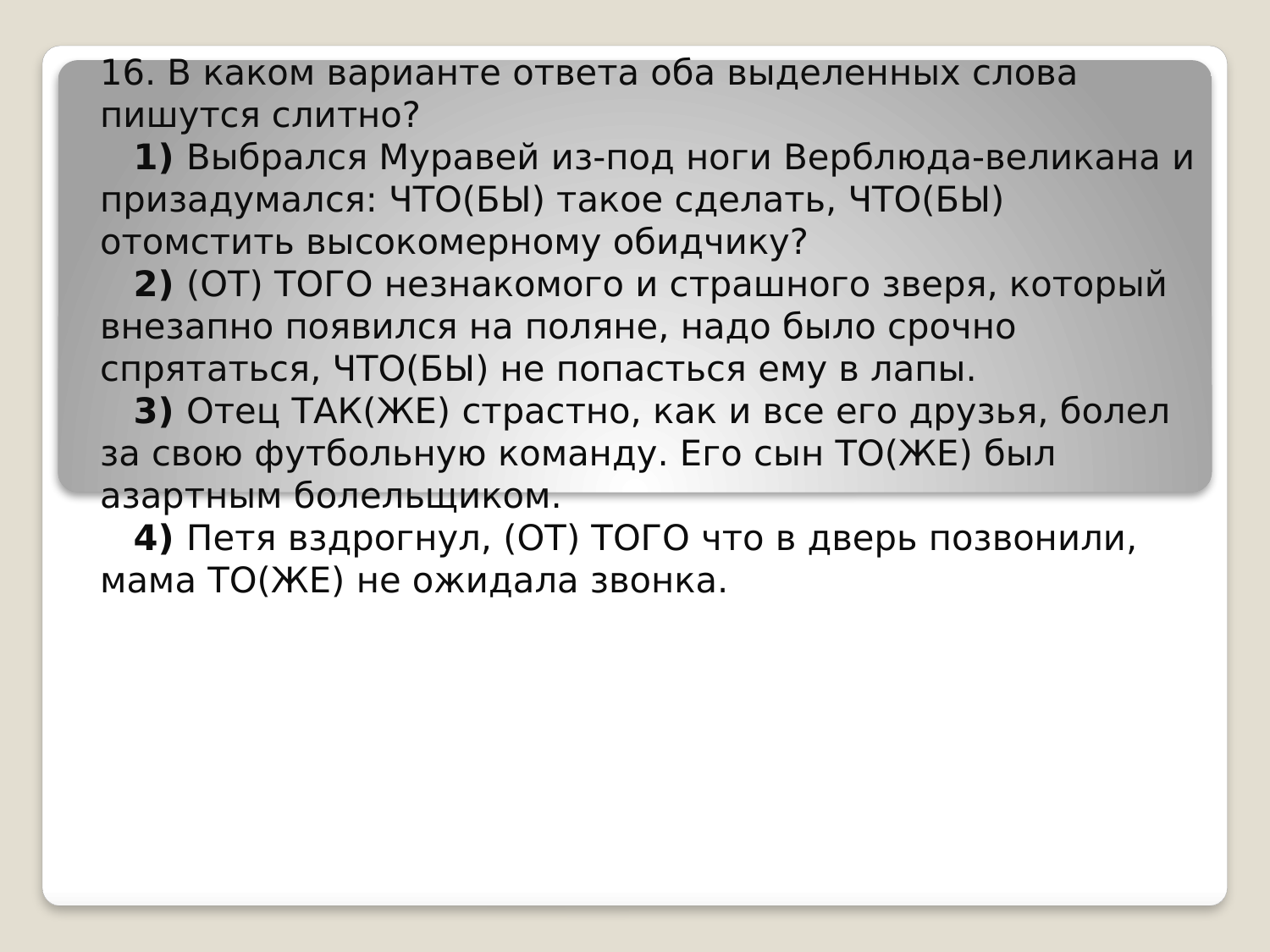

16. В каком варианте ответа оба выделенных слова пишутся слитно?
   1) Выбрался Муравей из-под ноги Верблюда-великана и призадумался: ЧТО(БЫ) такое сделать, ЧТО(БЫ) отомстить высокомерному обидчику?
   2) (ОТ) ТОГО незнакомого и страшного зверя, который внезапно появился на поляне, надо было срочно спрятаться, ЧТО(БЫ) не попасться ему в лапы.
   3) Отец ТАК(ЖЕ) страстно, как и все его друзья, болел за свою футбольную команду. Его сын ТО(ЖЕ) был азартным болельщиком.
   4) Петя вздрогнул, (ОТ) ТОГО что в дверь позвонили, мама ТО(ЖЕ) не ожидала звонка.